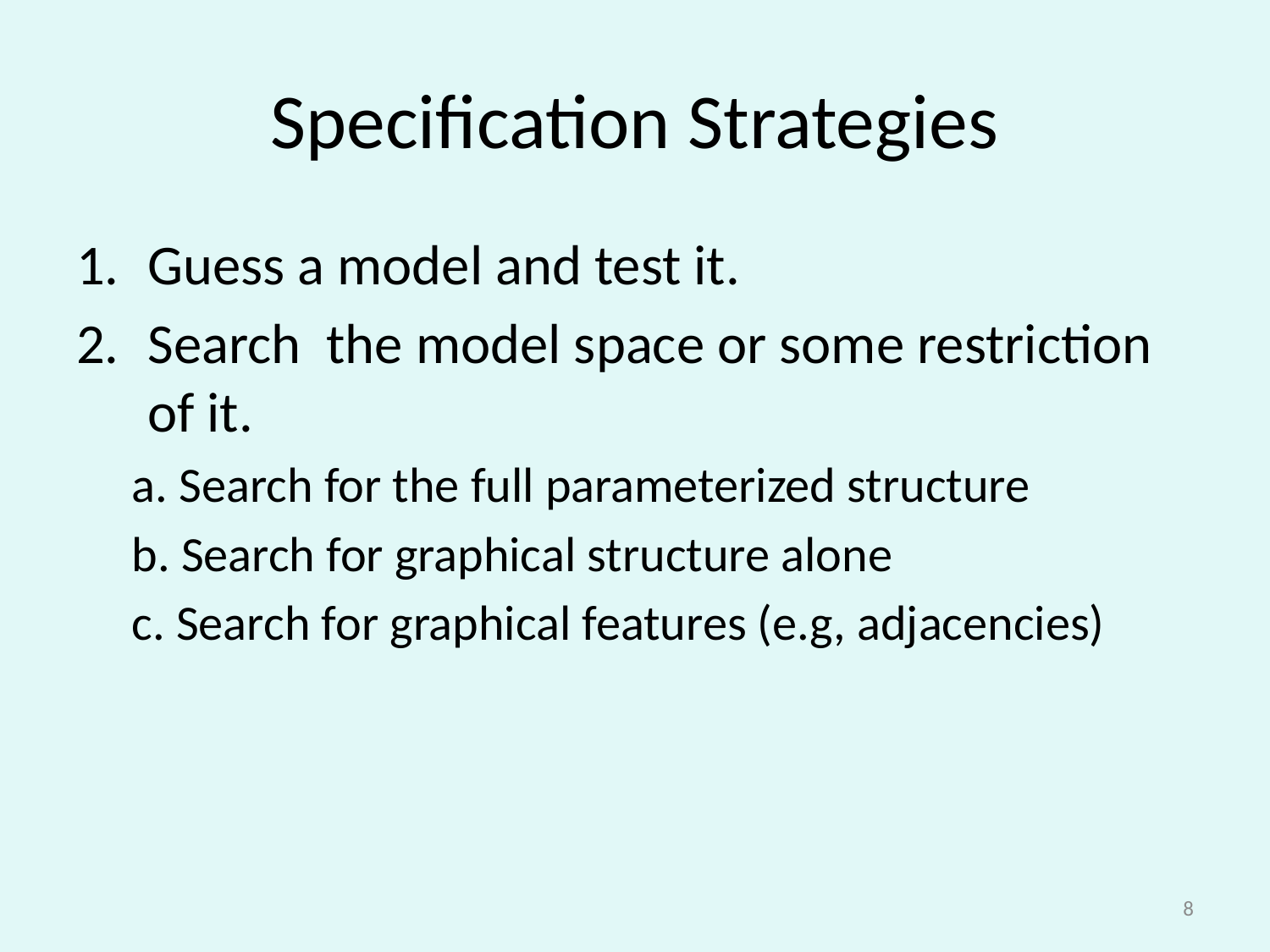

# Specification Strategies
Guess a model and test it.
Search  the model space or some restriction of it.
a. Search for the full parameterized structure
b. Search for graphical structure alone
c. Search for graphical features (e.g, adjacencies)

8